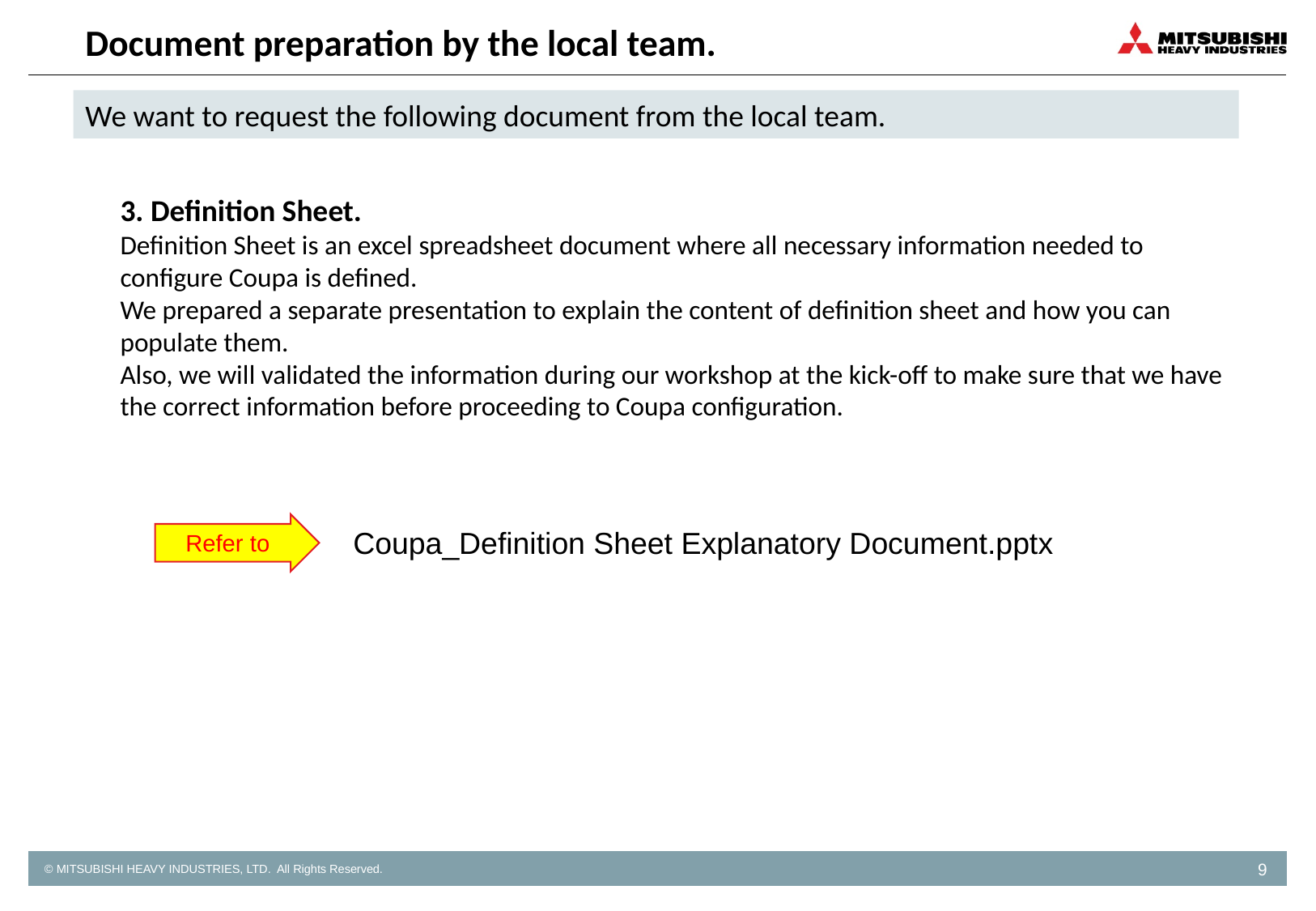

# Document preparation by the local team.
We want to request the following document from the local team.
3. Definition Sheet.
Definition Sheet is an excel spreadsheet document where all necessary information needed to configure Coupa is defined.
We prepared a separate presentation to explain the content of definition sheet and how you can populate them.
Also, we will validated the information during our workshop at the kick-off to make sure that we have the correct information before proceeding to Coupa configuration.

Refer to
Coupa_Definition Sheet Explanatory Document.pptx